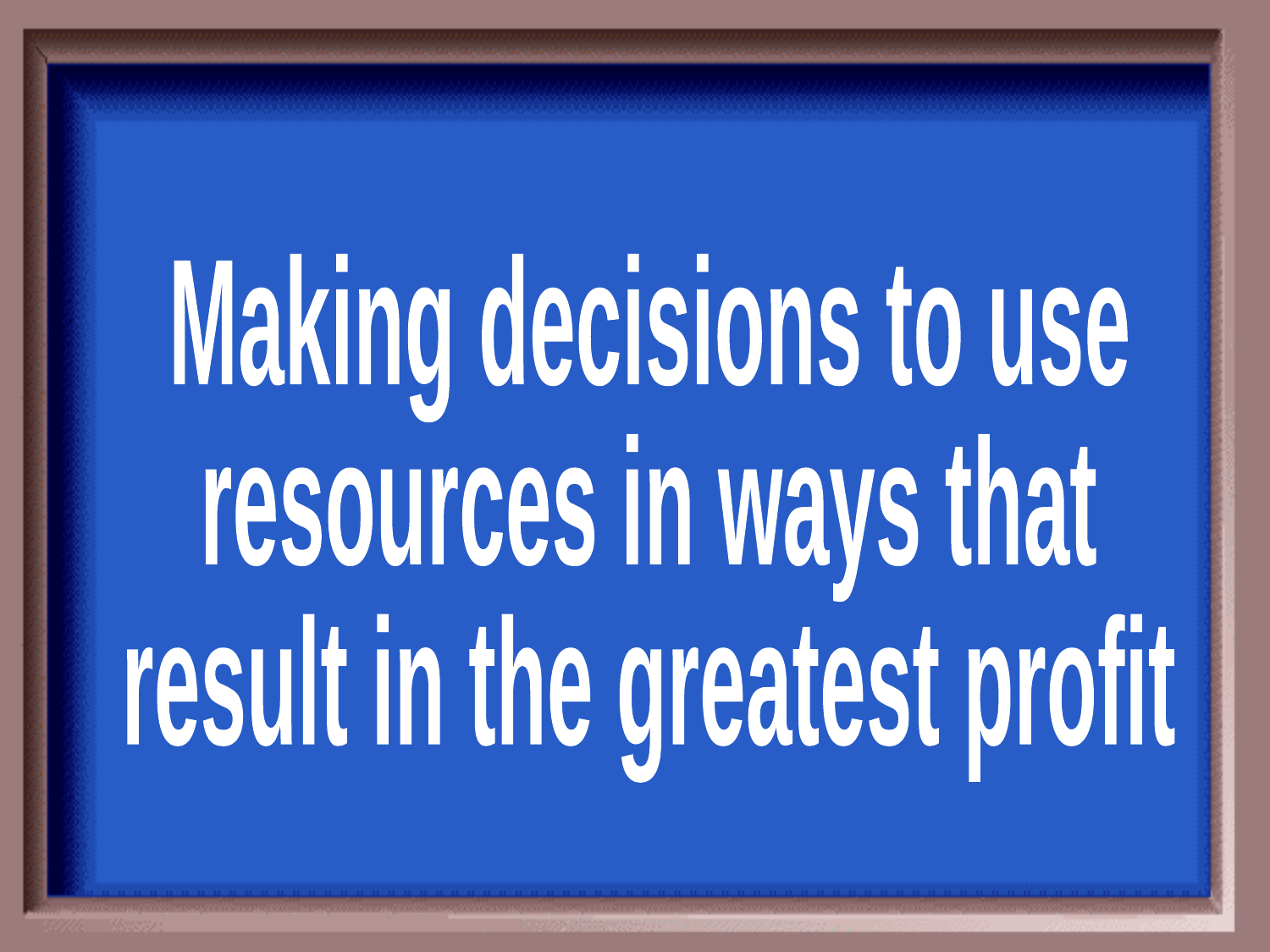

Making decisions to use
resources in ways that
result in the greatest profit